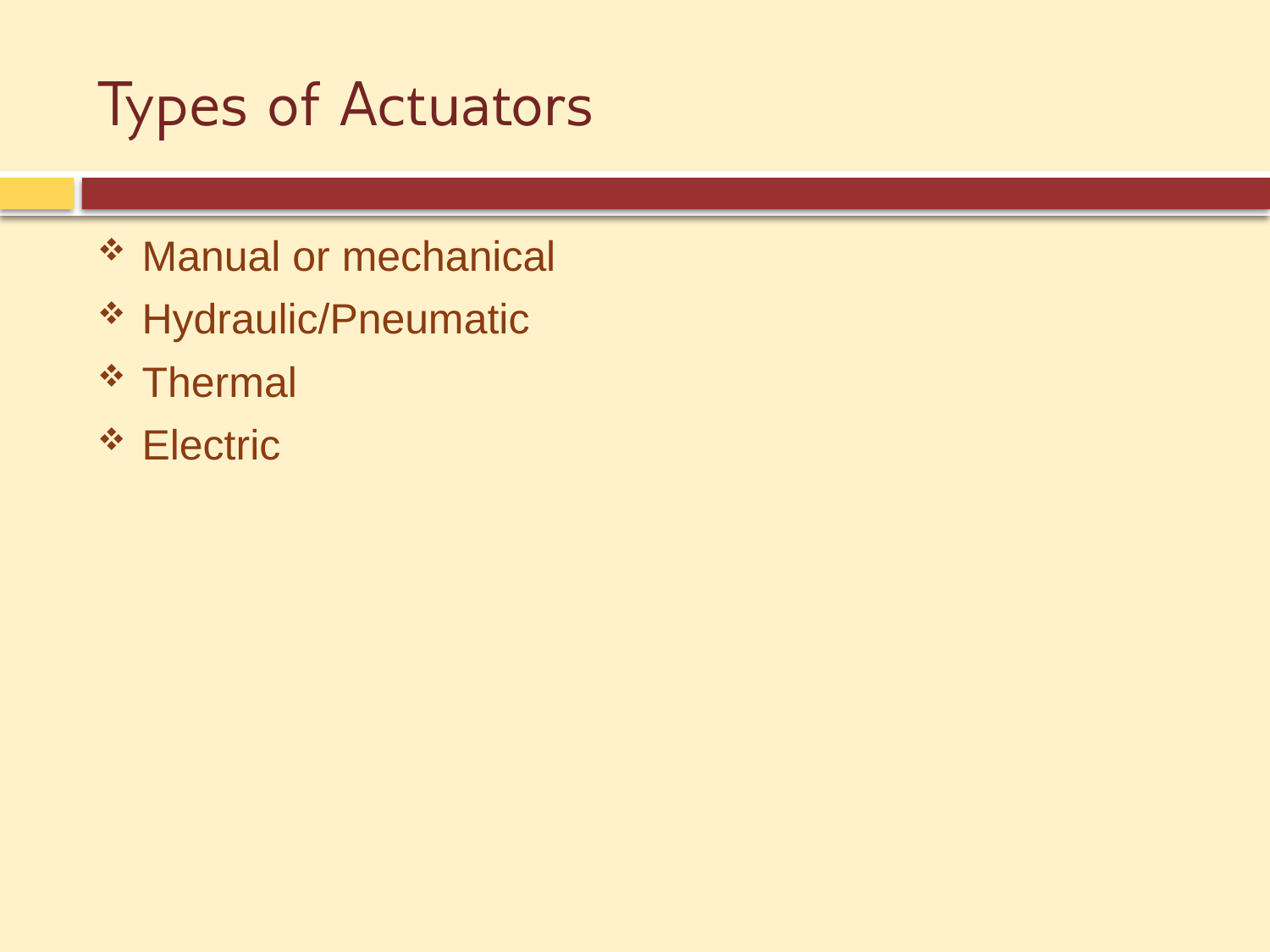

# Types of Actuators
Manual or mechanical
Hydraulic/Pneumatic
Thermal
Electric